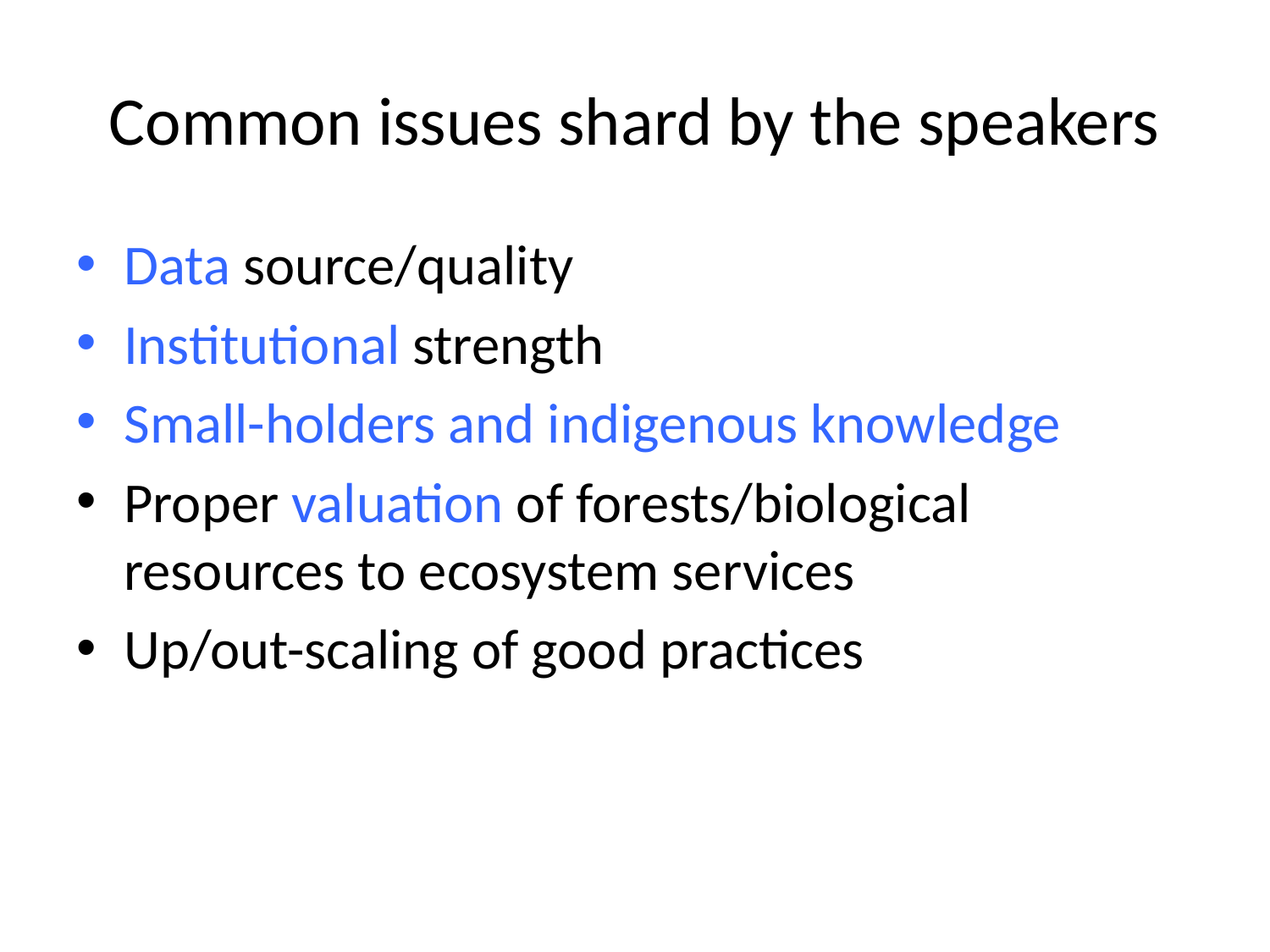

# Common issues shard by the speakers
Data source/quality
Institutional strength
Small-holders and indigenous knowledge
Proper valuation of forests/biological resources to ecosystem services
Up/out-scaling of good practices